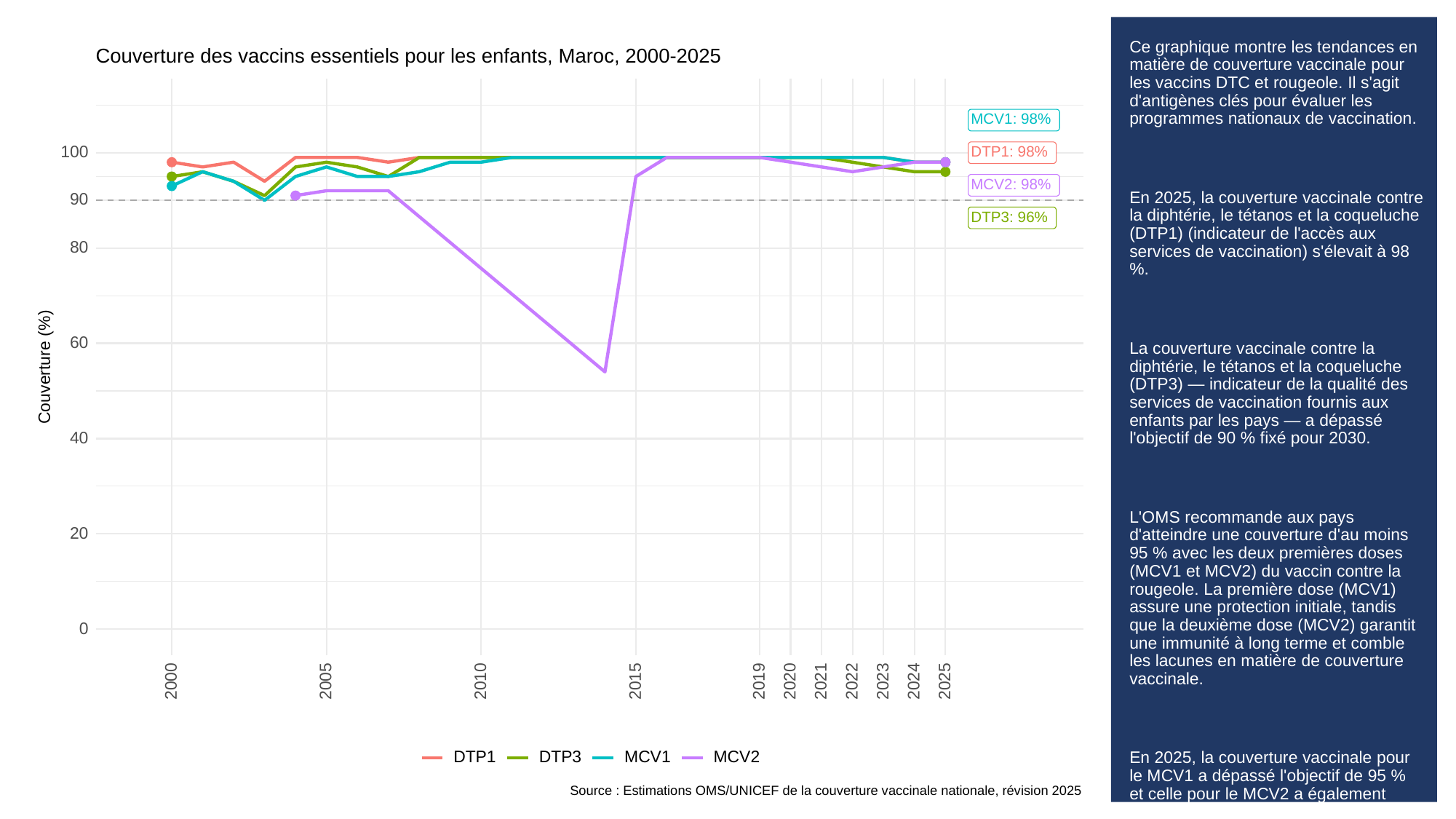

# Ce graphique montre les tendances en matière de couverture vaccinale pour les vaccins DTC et rougeole. Il s'agit d'antigènes clés pour évaluer les programmes nationaux de vaccination.

En 2025, la couverture vaccinale contre la diphtérie, le tétanos et la coqueluche (DTP1) (indicateur de l'accès aux services de vaccination) s'élevait à 98 %.

La couverture vaccinale contre la diphtérie, le tétanos et la coqueluche (DTP3) — indicateur de la qualité des services de vaccination fournis aux enfants par les pays — a dépassé l'objectif de 90 % fixé pour 2030.

L'OMS recommande aux pays d'atteindre une couverture d'au moins 95 % avec les deux premières doses (MCV1 et MCV2) du vaccin contre la rougeole. La première dose (MCV1) assure une protection initiale, tandis que la deuxième dose (MCV2) garantit une immunité à long terme et comble les lacunes en matière de couverture vaccinale.

En 2025, la couverture vaccinale pour le MCV1 a dépassé l'objectif de 95 % et celle pour le MCV2 a également dépassé cet objectif.

Entre 2024 et 2025, 0 vaccin a vu sa couverture augmenter, 0 a vu la sienne diminuer et 4 sont restés stables.

Couverture des vaccins essentiels pour les enfants, Maroc, 2000-2025

MCV1: 98%

100
DTP1: 98%

MCV2: 98%

90

DTP3: 96%
80

60

Couverture (%)

40

20

0

2023
2000
2005
2010
2015
2019
2020
2021
2022
2024
2025
MCV1
MCV2
DTP3
DTP1

Source : Estimations OMS/UNICEF de la couverture vaccinale nationale, révision 2025